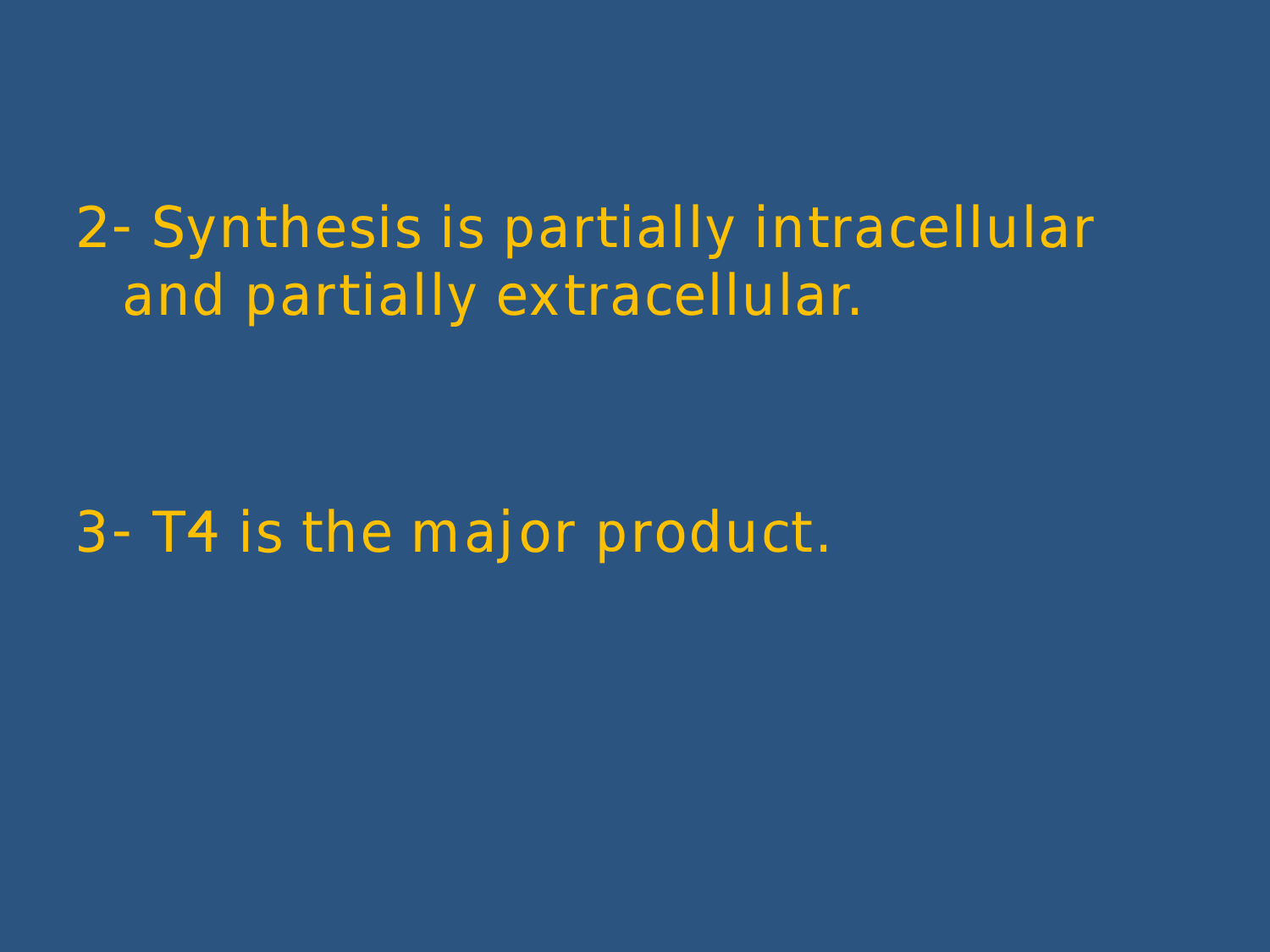

2- Synthesis is partially intracellular and partially extracellular.

3- T4 is the major product.